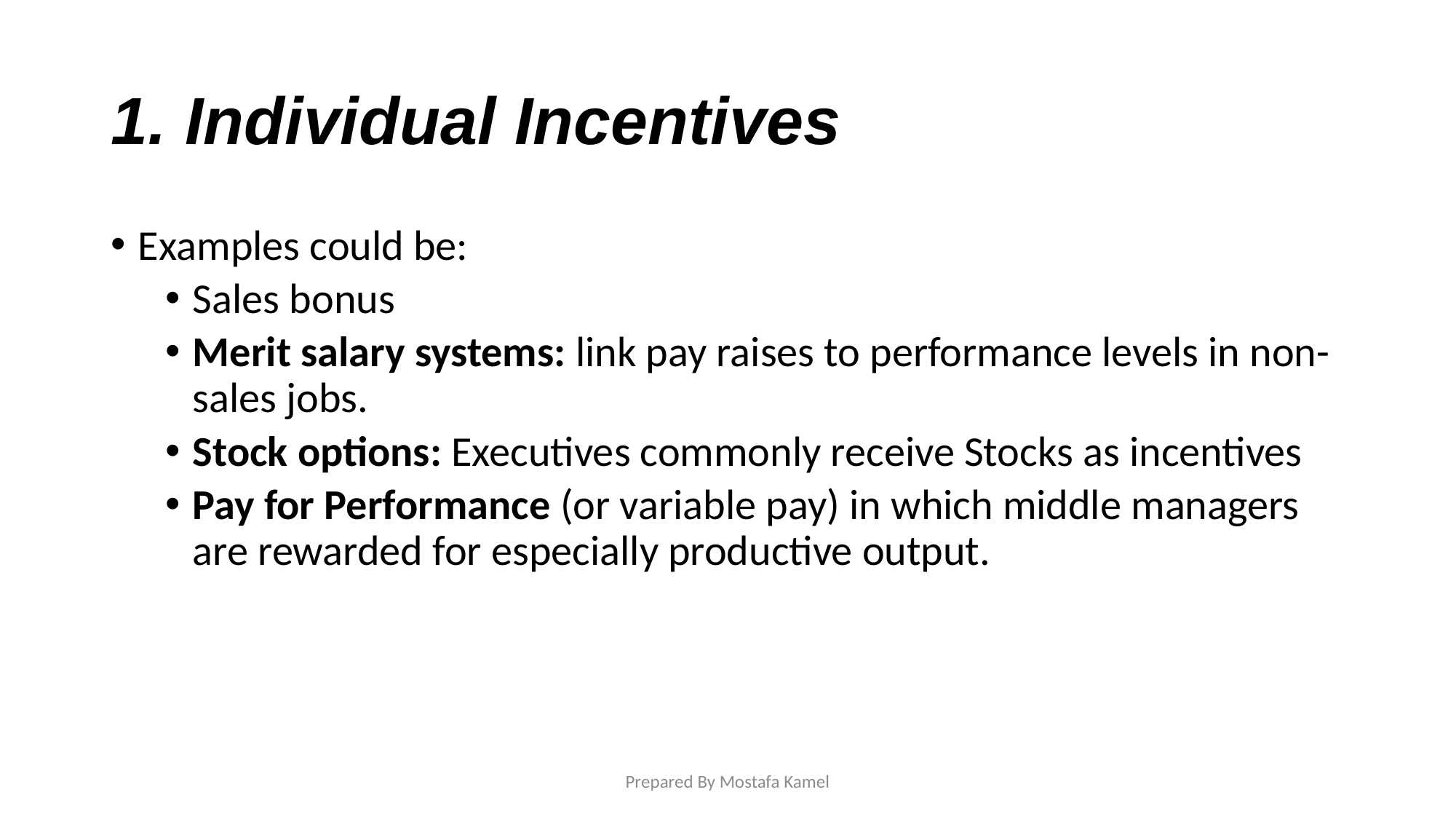

# 1. Individual Incentives
Examples could be:
Sales bonus
Merit salary systems: link pay raises to performance levels in non-sales jobs.
Stock options: Executives commonly receive Stocks as incentives
Pay for Performance (or variable pay) in which middle managers are rewarded for especially productive output.

Prepared By Mostafa Kamel